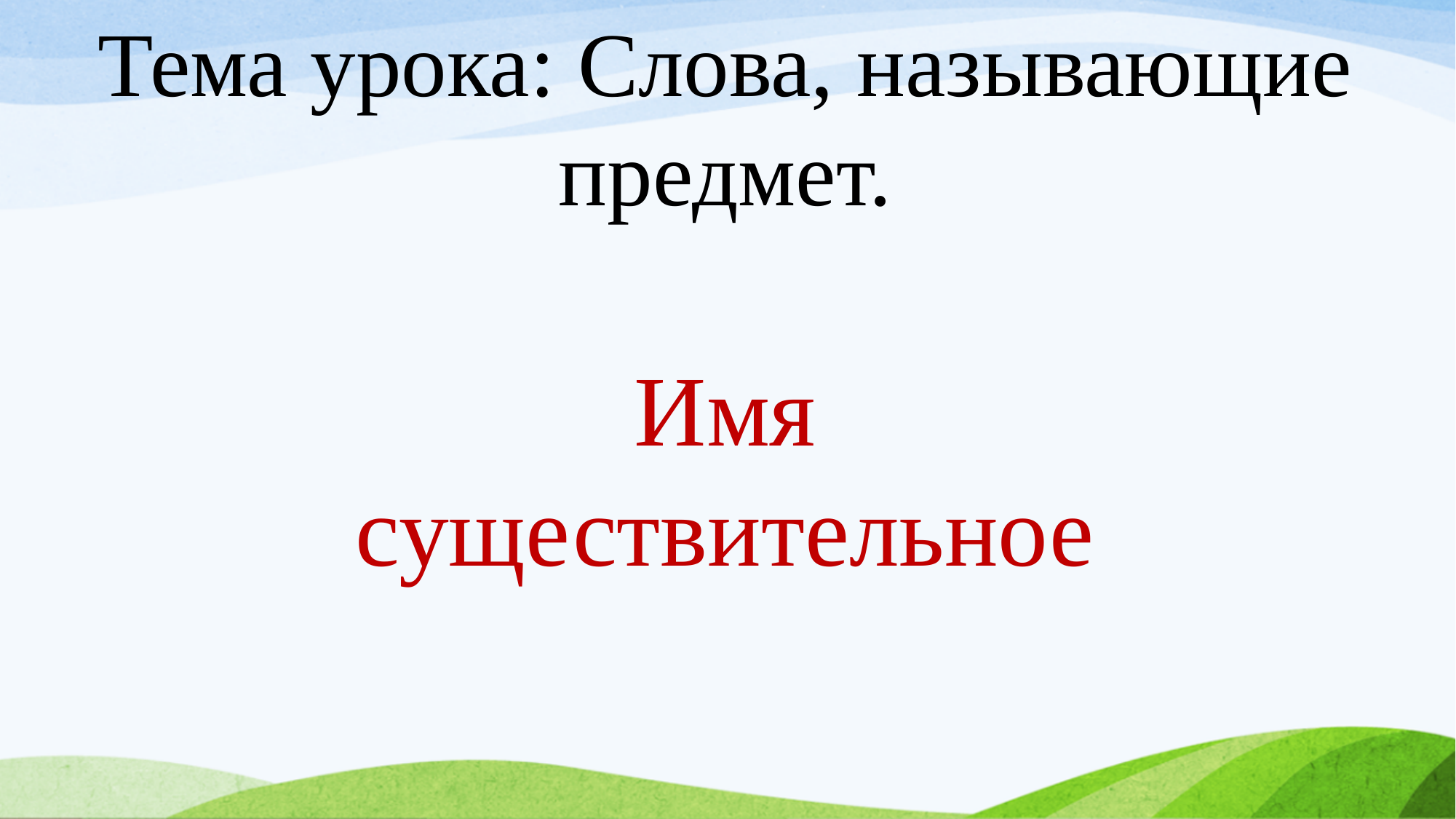

Тема урока: Слова, называющие предмет.
Имя существительное